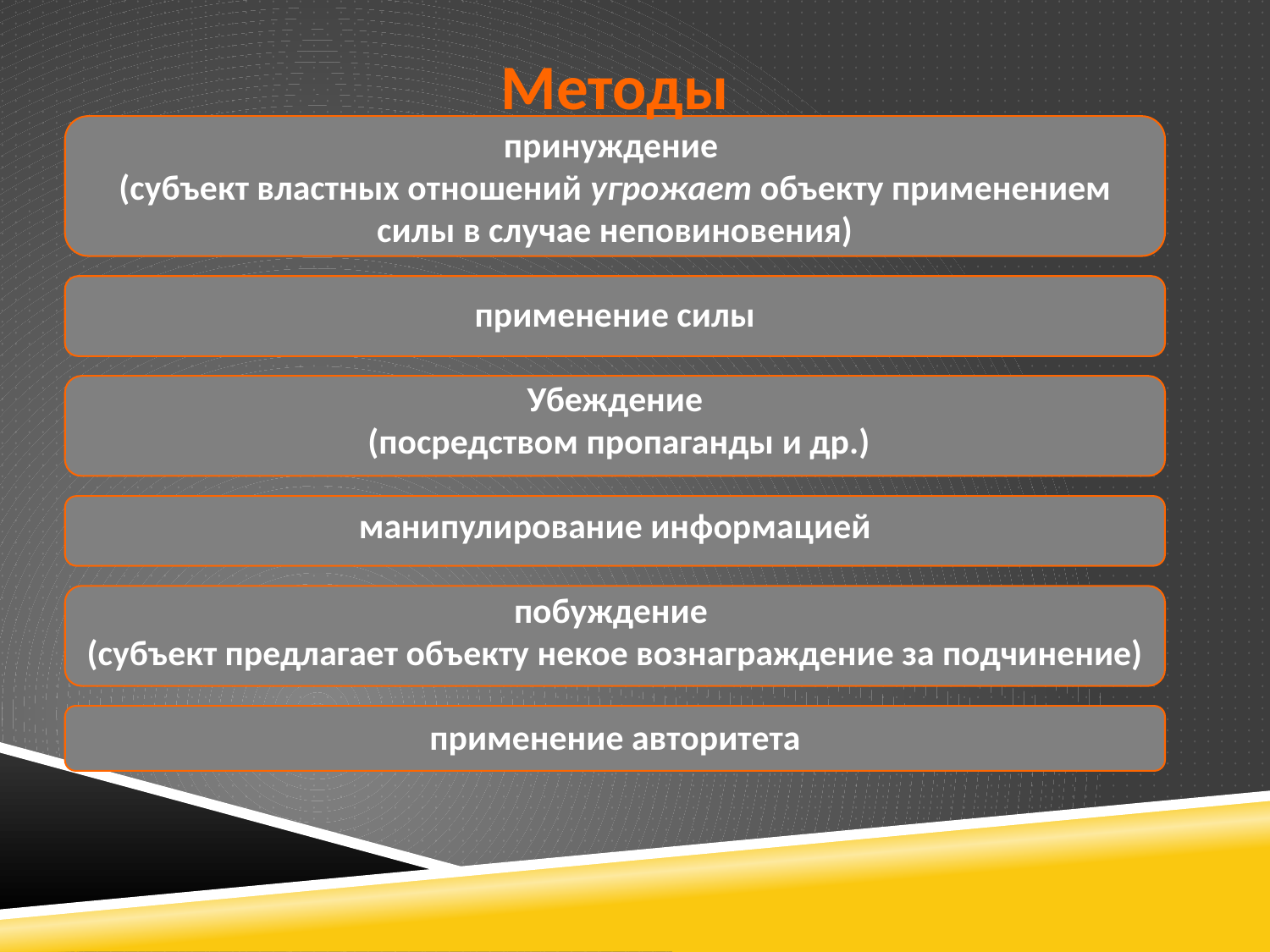

Методы
принуждение
(субъект властных отношений угрожает объекту применением силы в случае неповиновения)

применение силы

Убеждение
 (посредством пропаганды и др.)

манипулирование информацией

побуждение
(субъект предлагает объекту некое вознаграждение за подчинение)

применение авторитета